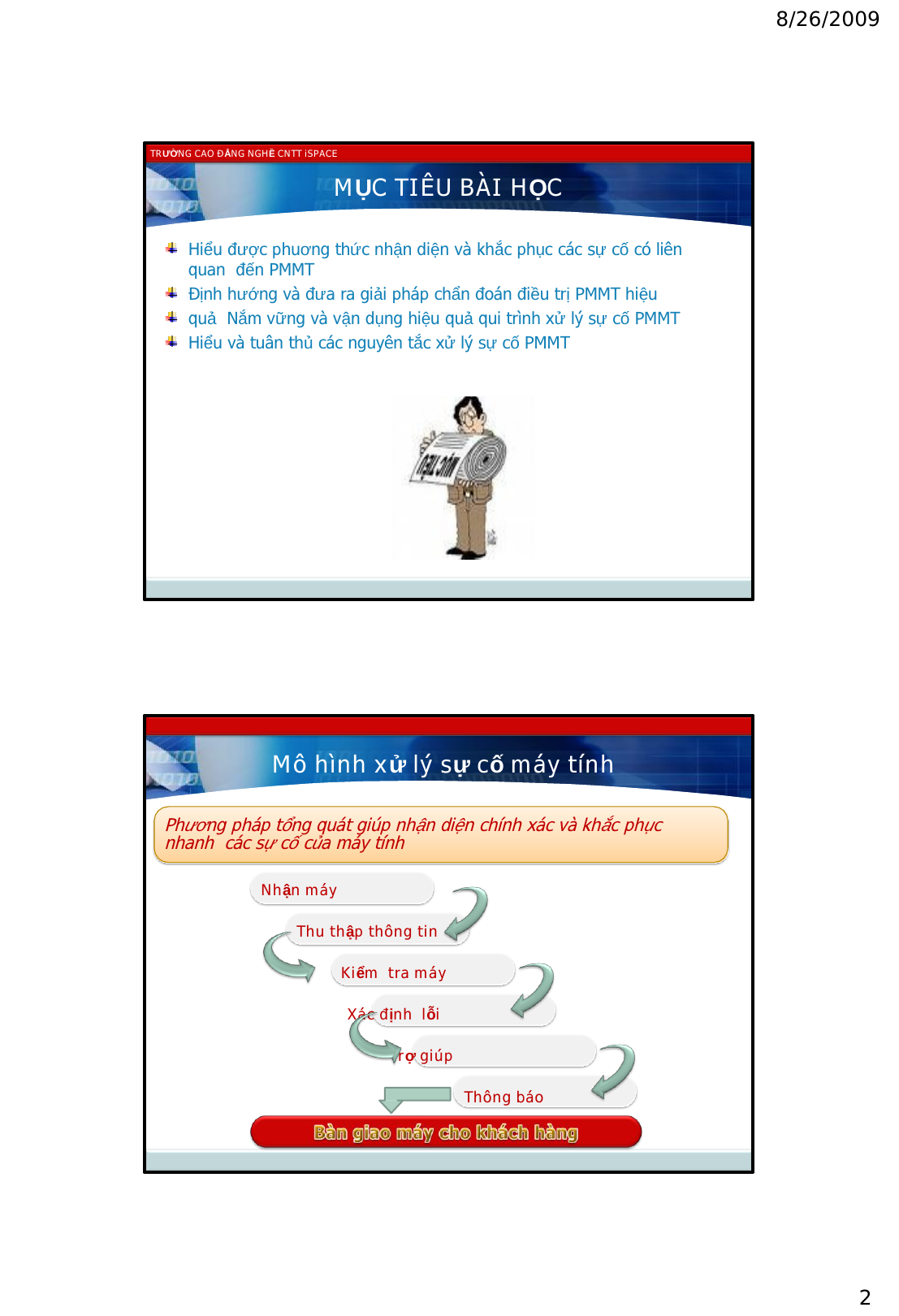

8/26/2009

TRƯỜNG CAO ĐẲNG NGHỀ CNTT iSPACE

MỤC TIÊU BÀI HỌC

Hiểu được phuơng thức nhận diện và khắc phục các sự cố có liên quan  đến PMMT
Định hướng và đưa ra giải pháp chẩn đoán điều trị PMMT hiệu quả  Nắm vững và vận dụng hiệu quả qui trình xử lý sự cố PMMT
Hiểu và tuân thủ các nguyên tắc xử lý sự cố PMMT

Mô hình xử lý sự cố máy tính

Phương pháp tổng quát giúp nhận diện chính xác và khắc phục nhanh  các sự cố của máy tính

Nhận máy

Thu thập thông tin

Kiểm  tra máy

Xác định  lỗi

Trợ giúp

Thông báo

2